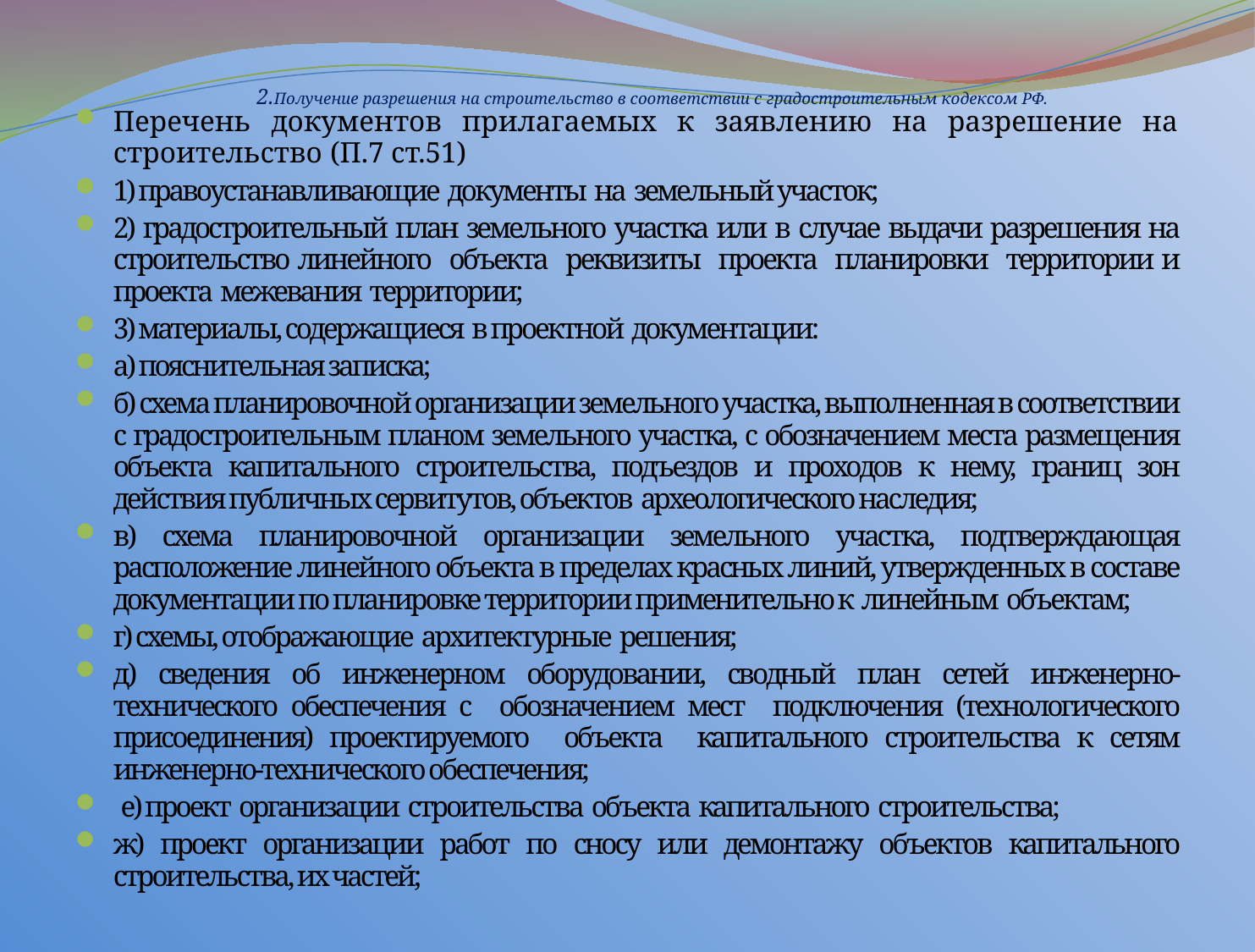

# 2.Получение разрешения на строительство в соответствии с градостроительным кодексом РФ.
Перечень документов прилагаемых к заявлению на разрешение на строительство (П.7 ст.51)
1) правоустанавливающие  документы  на  земельный участок;
2) градостроительный план земельного участка или в случае выдачи разрешения на строительство линейного  объекта  реквизиты  проекта  планировки  территории и проекта  межевания  территории;
3) материалы, содержащиеся  в проектной  документации:
а) пояснительная записка;
б) схема планировочной организации земельного участка, выполненная в соответствии с градостроительным планом земельного участка, с обозначением места размещения объекта капитального строительства, подъездов и проходов к нему, границ зон действия публичных сервитутов, объектов  археологического наследия;
в) схема планировочной организации земельного участка, подтверждающая расположение линейного объекта в пределах красных линий, утвержденных в составе документации по планировке территории применительно к  линейным  объектам;
г) схемы, отображающие  архитектурные  решения;
д) сведения об инженерном оборудовании, сводный план сетей инженерно-технического обеспечения с  обозначением мест  подключения (технологического присоединения) проектируемого  объекта  капитального строительства к сетям инженерно-технического обеспечения;
 е) проект  организации  строительства  объекта  капитального  строительства;
ж) проект организации работ по сносу или демонтажу объектов капитального строительства, их частей;